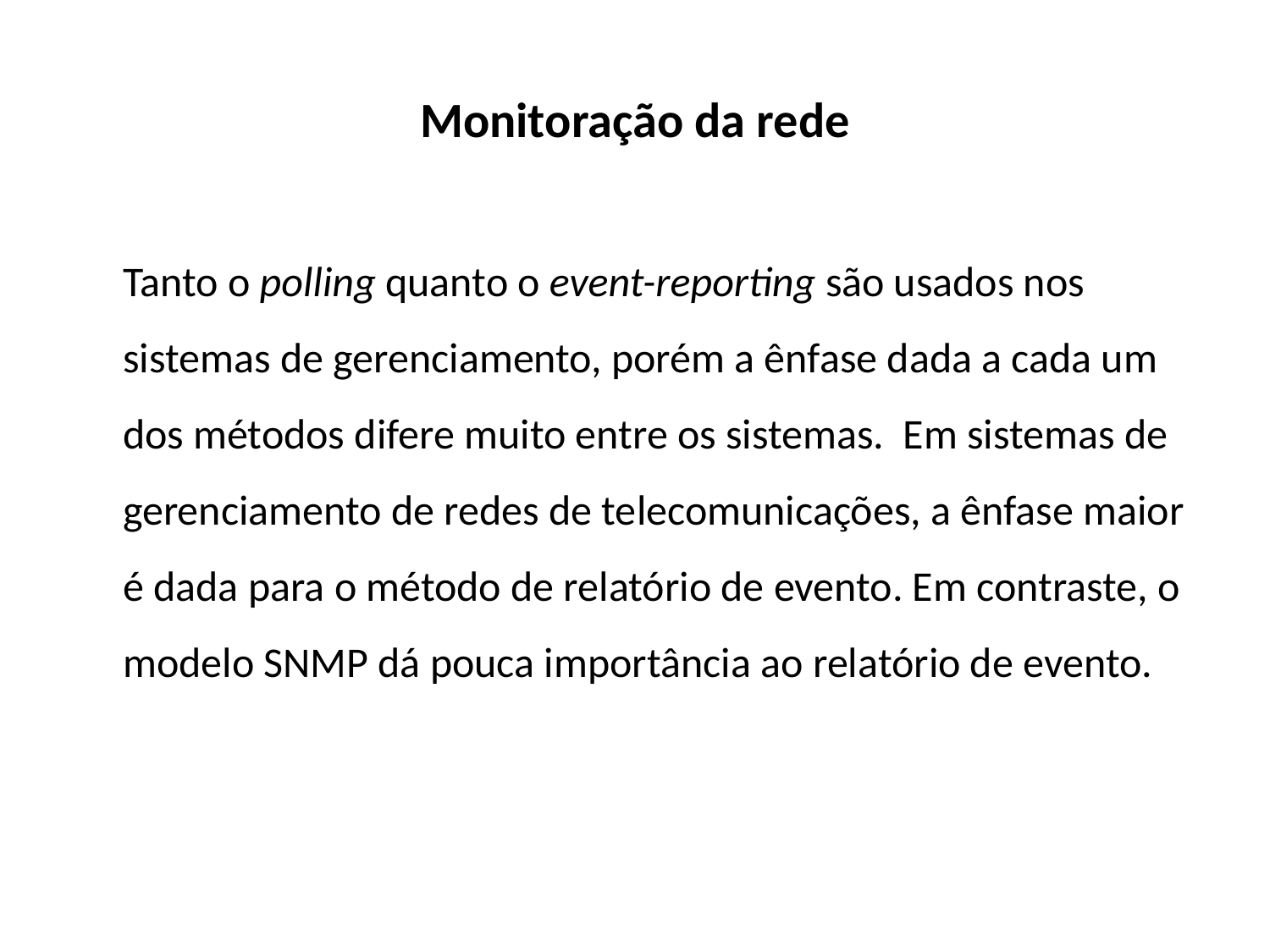

Monitoração da rede
	Tanto o polling quanto o event-reporting são usados nos sistemas de gerenciamento, porém a ênfase dada a cada um dos métodos difere muito entre os sistemas.  Em sistemas de gerenciamento de redes de telecomunicações, a ênfase maior é dada para o método de relatório de evento. Em contraste, o modelo SNMP dá pouca importância ao relatório de evento.